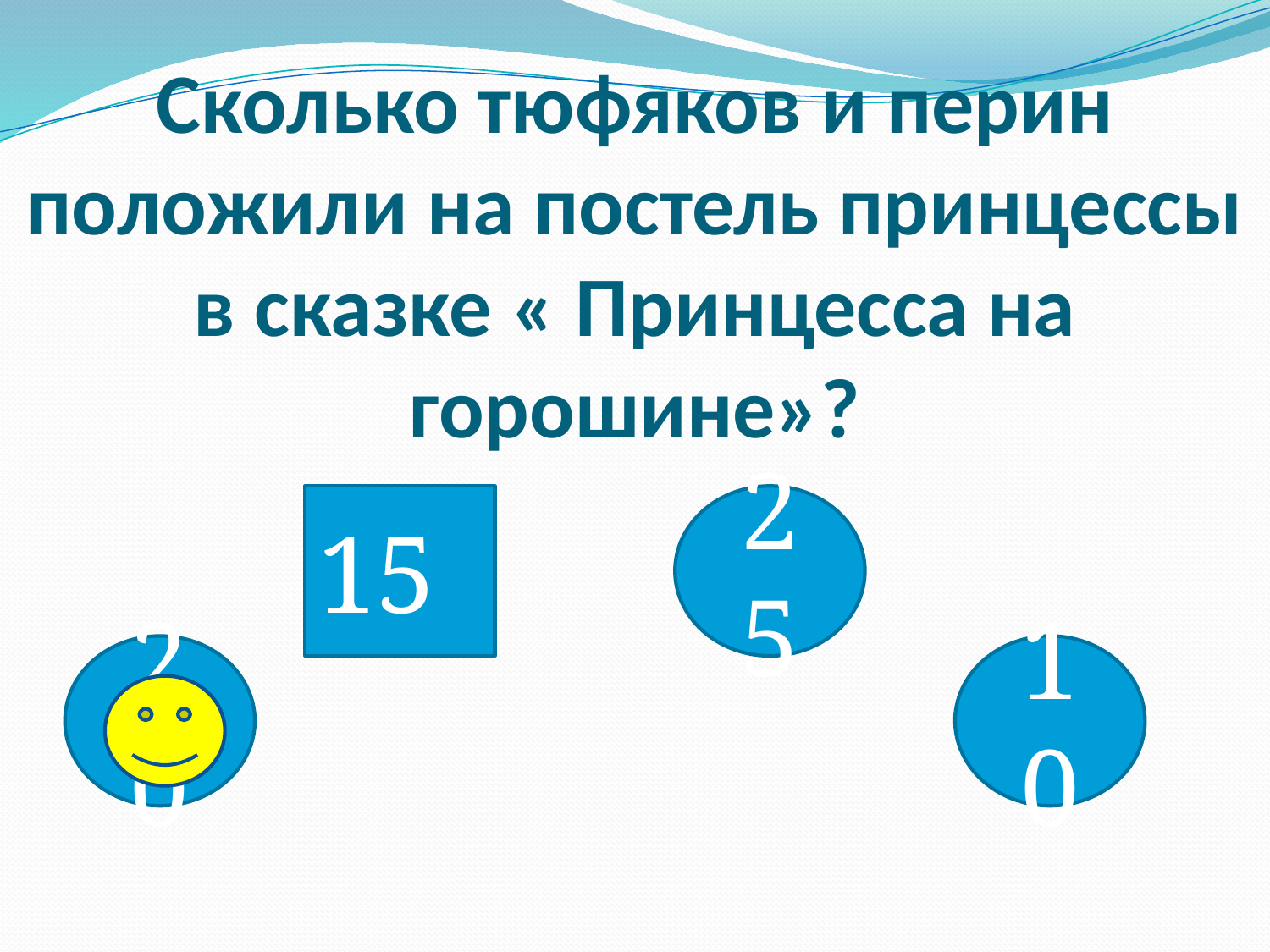

# Сколько тюфяков и перин положили на постель принцессы в сказке « Принцесса на горошине»?
15
25
20
10